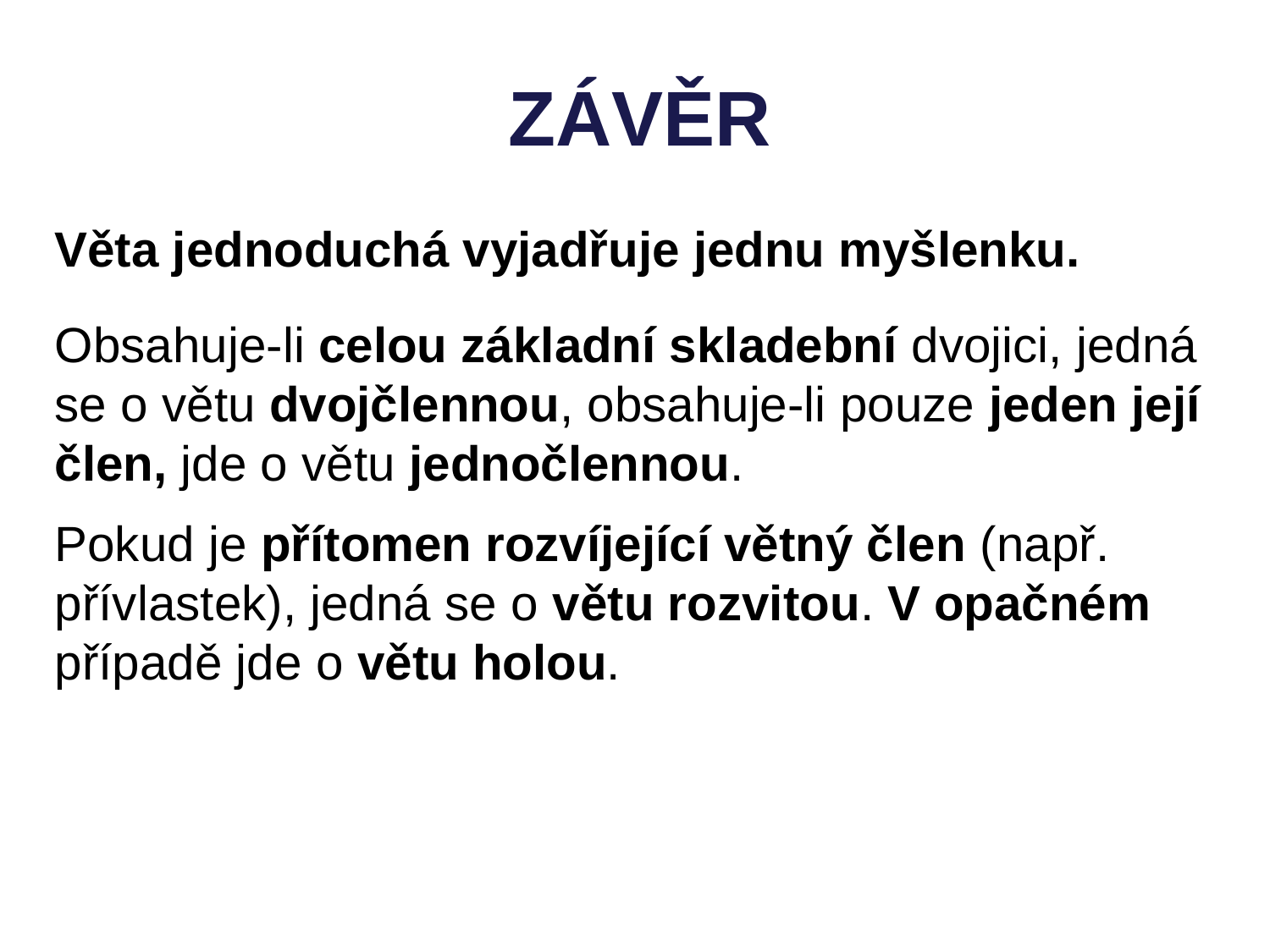

ZÁVĚR
Věta jednoduchá vyjadřuje jednu myšlenku.
Obsahuje-li celou základní skladební dvojici, jedná se o větu dvojčlennou, obsahuje-li pouze jeden její člen, jde o větu jednočlennou.
Pokud je přítomen rozvíjející větný člen (např. přívlastek), jedná se o větu rozvitou. V opačném případě jde o větu holou.